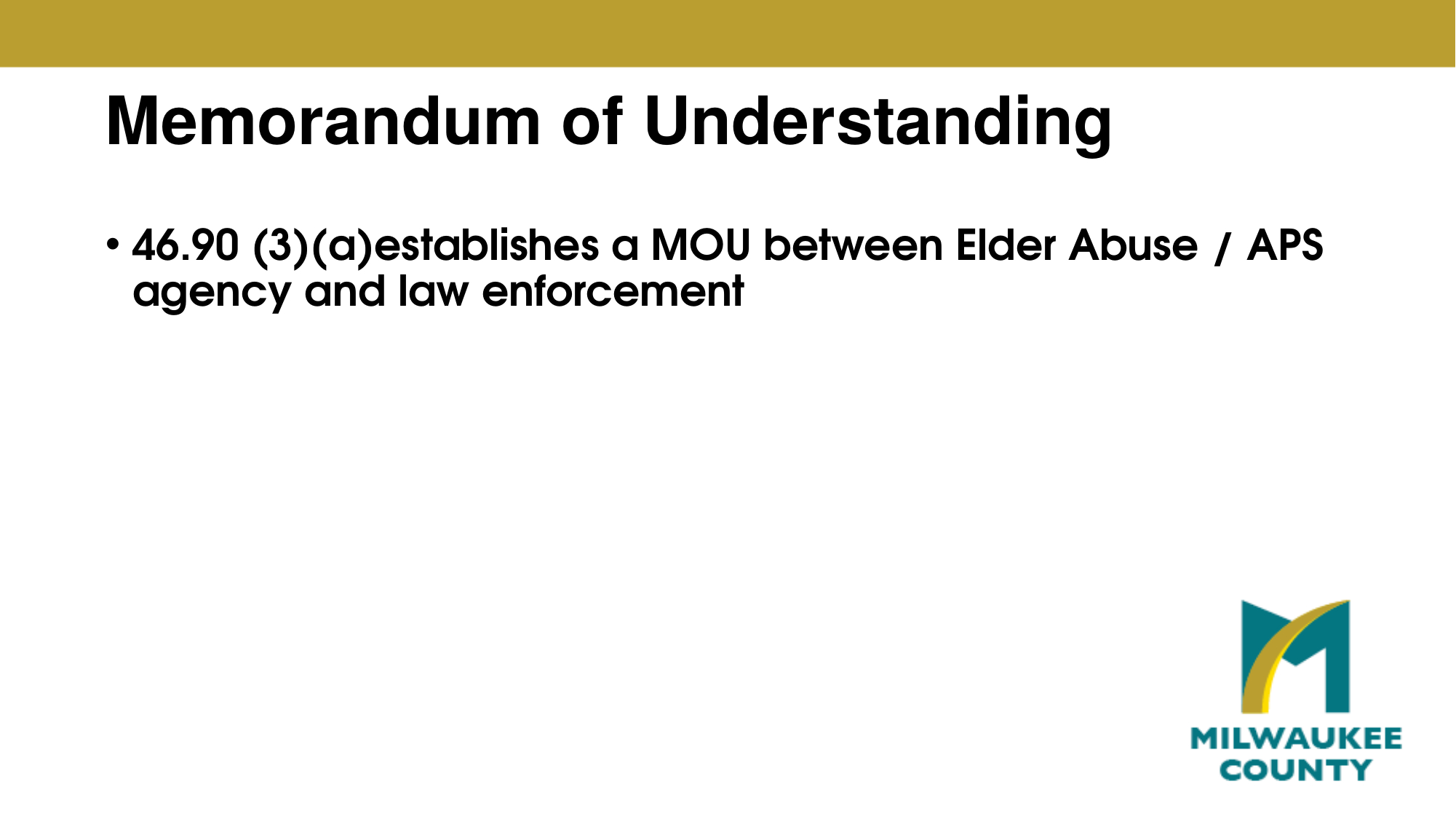

# Memorandum of Understanding
46.90 (3)(a)establishes a MOU between Elder Abuse / APS agency and law enforcement